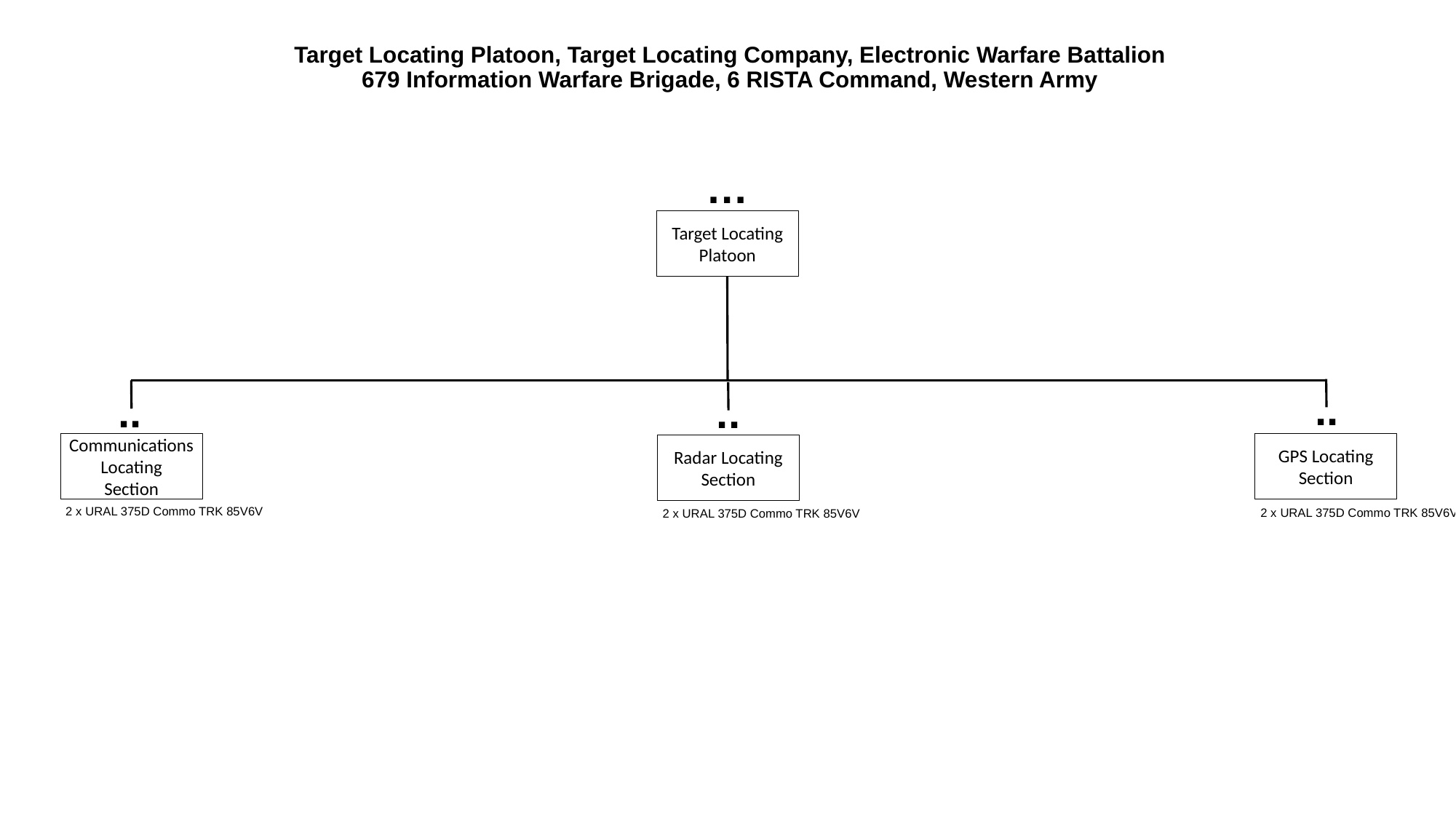

# Target Locating Platoon, Target Locating Company, Electronic Warfare Battalion 679 Information Warfare Brigade, 6 RISTA Command, Western Army
…
Target Locating Platoon
..
..
..
Communications Locating
Section
GPS Locating Section
Radar Locating
Section
2 x URAL 375D Commo TRK 85V6V
2 x URAL 375D Commo TRK 85V6V
2 x URAL 375D Commo TRK 85V6V